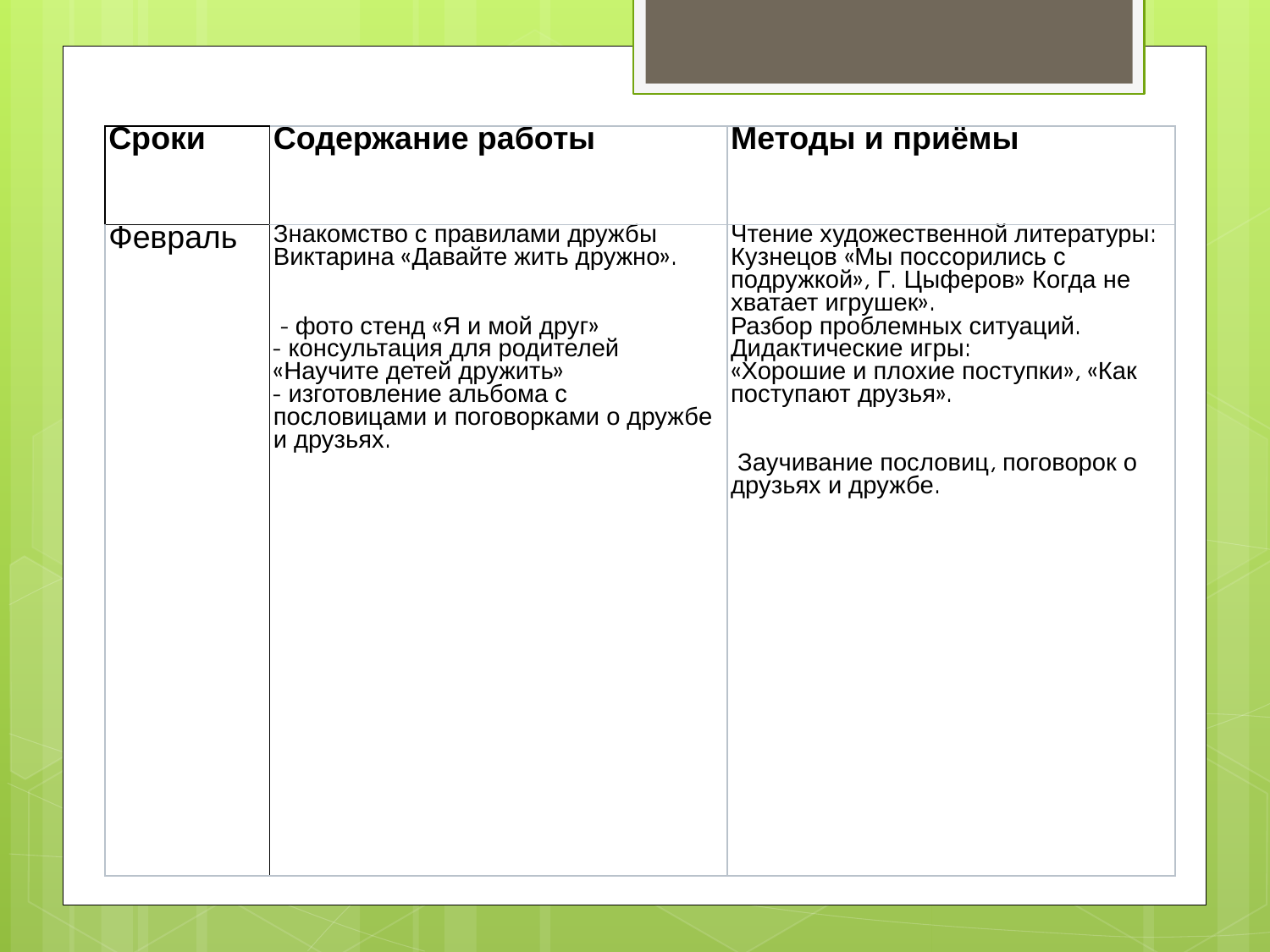

| Сроки | Содержание работы | Методы и приёмы |
| --- | --- | --- |
| Февраль | Знакомство с правилами дружбы Виктарина «Давайте жить дружно».      - фото стенд «Я и мой друг» - консультация для родителей «Научите детей дружить» - изготовление альбома с пословицами и поговорками о дружбе и друзьях. | Чтение художественной литературы: Кузнецов «Мы поссорились с подружкой», Г. Цыферов» Когда не хватает игрушек». Разбор проблемных ситуаций. Дидактические игры: «Хорошие и плохие поступки», «Как поступают друзья».      Заучивание пословиц, поговорок о друзьях и дружбе. |